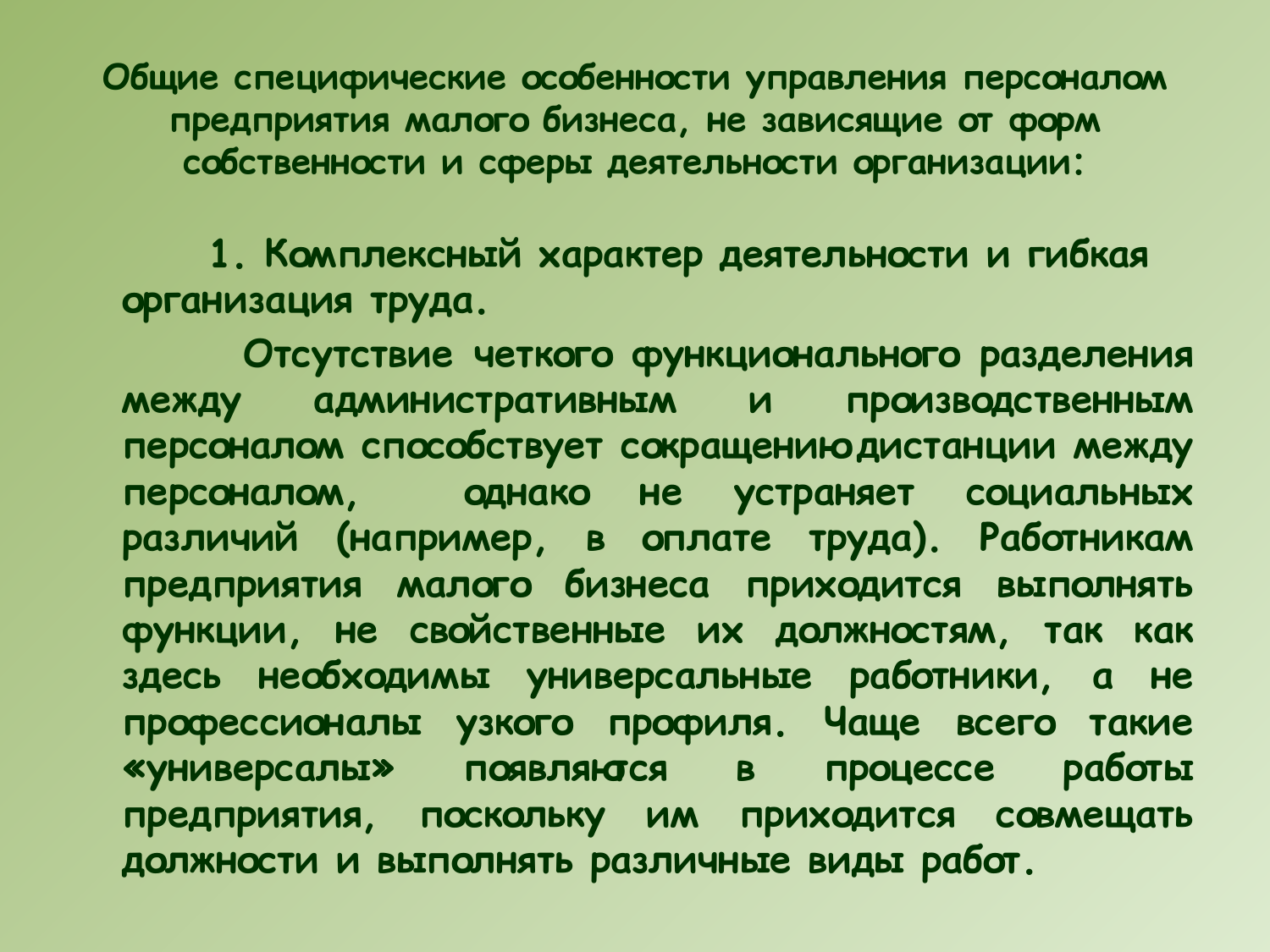

# Общие специфические особенности управления персоналом предприятия малого бизнеса, не зависящие от форм собственности и сферы деятельности организации:
        1. Комплексный характер деятельности и гибкая организация труда.
        Отсутствие четкого функционального разделения между административным и производственным персоналом способствует сокращению дистанции между персоналом,  однако не устраняет социальных различий (например, в оплате труда). Работникам предприятия малого бизнеса приходится выполнять функции, не свойственные их должностям, так как здесь необходимы универсальные работники, а не профессионалы узкого профиля. Чаще всего такие «универсалы» появляются в процессе работы предприятия, поскольку им приходится совмещать должности и выполнять различные виды работ.